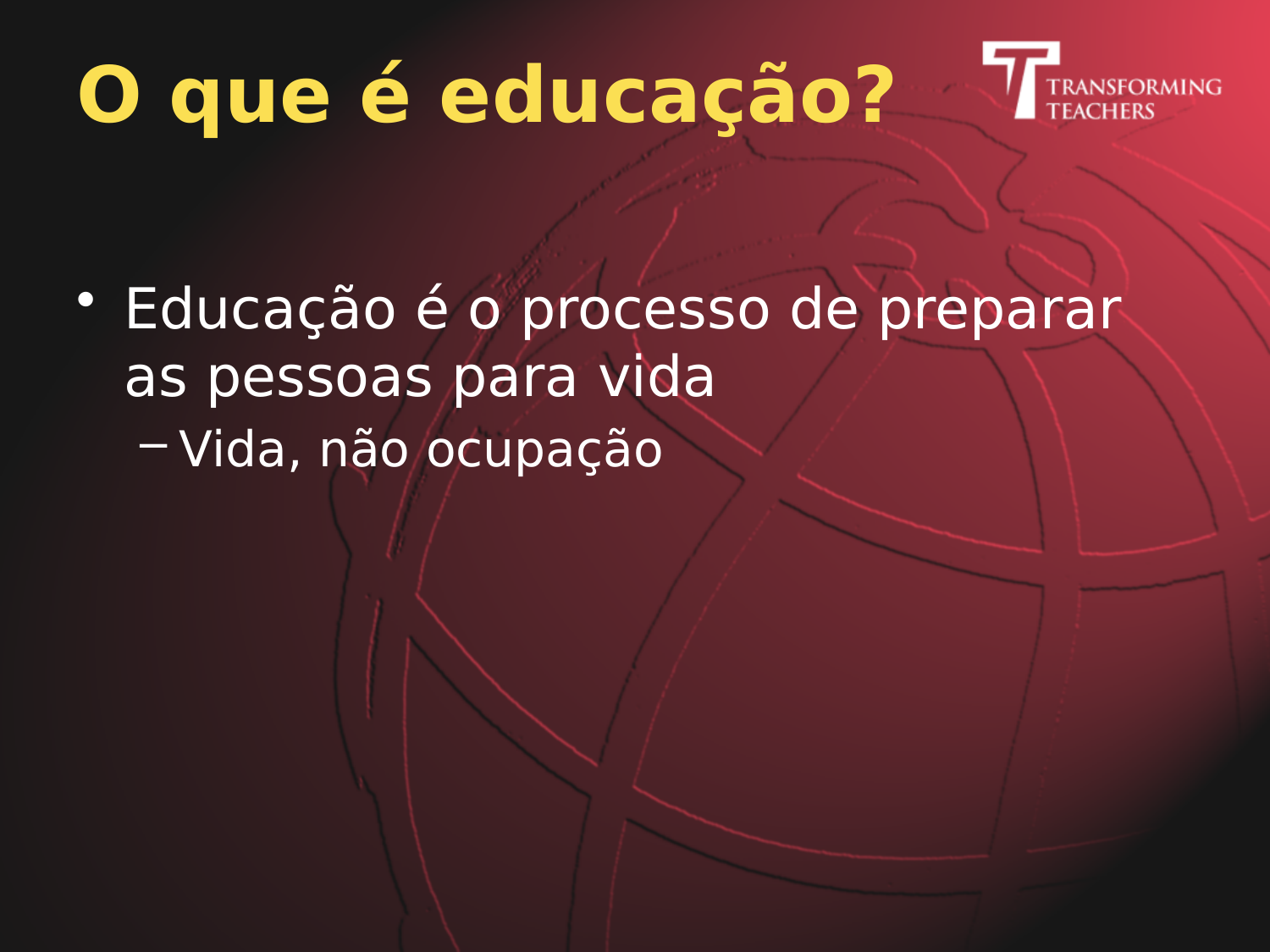

# O que é educação?
Educação é o processo de preparar as pessoas para vida
Vida, não ocupação